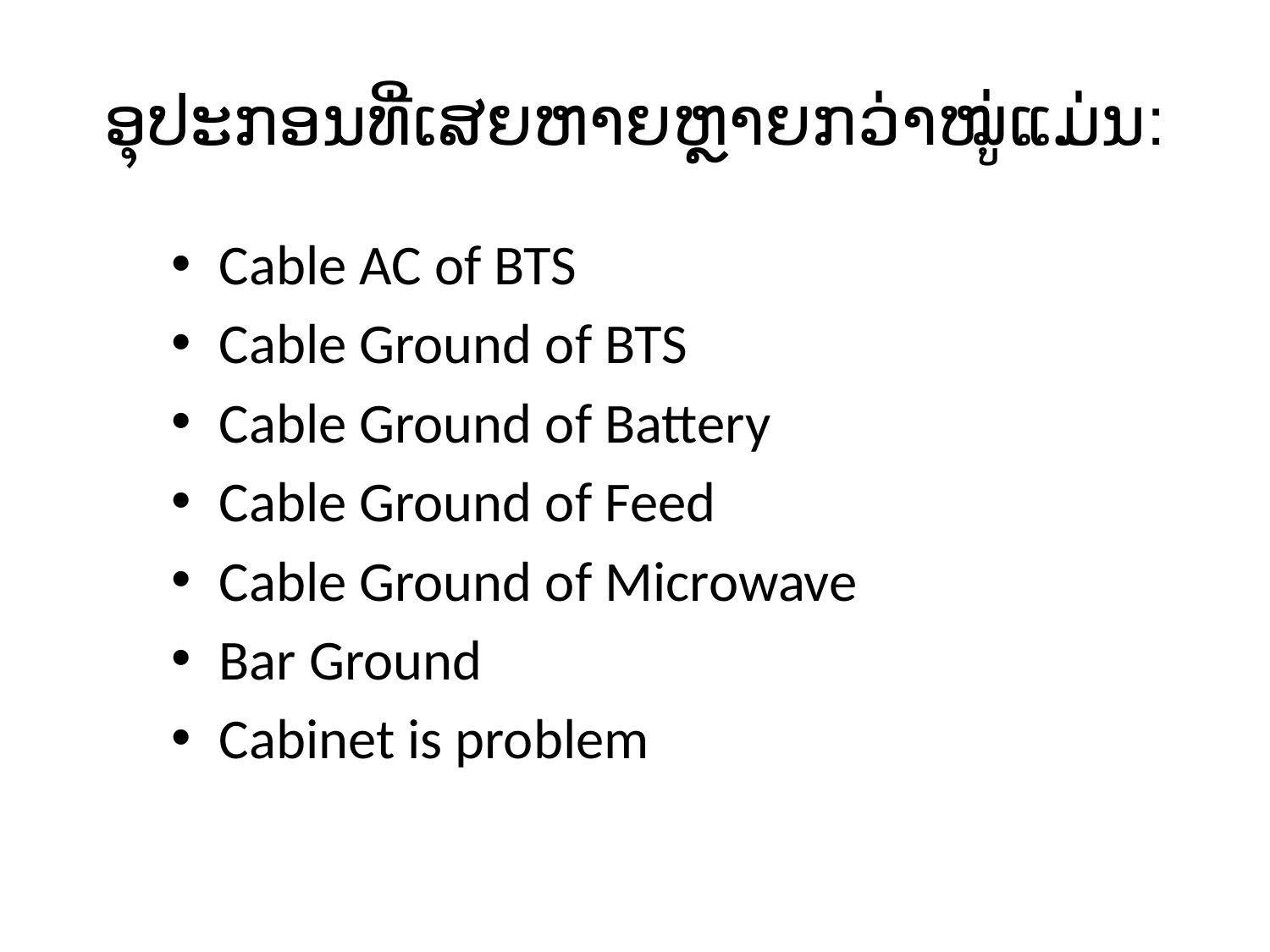

# ອຸປະກອນທີ່ເສຍຫາຍຫຼາຍກວ່າໝູ່ແມ່ນ:
Cable AC of BTS
Cable Ground of BTS
Cable Ground of Battery
Cable Ground of Feed
Cable Ground of Microwave
Bar Ground
Cabinet is problem